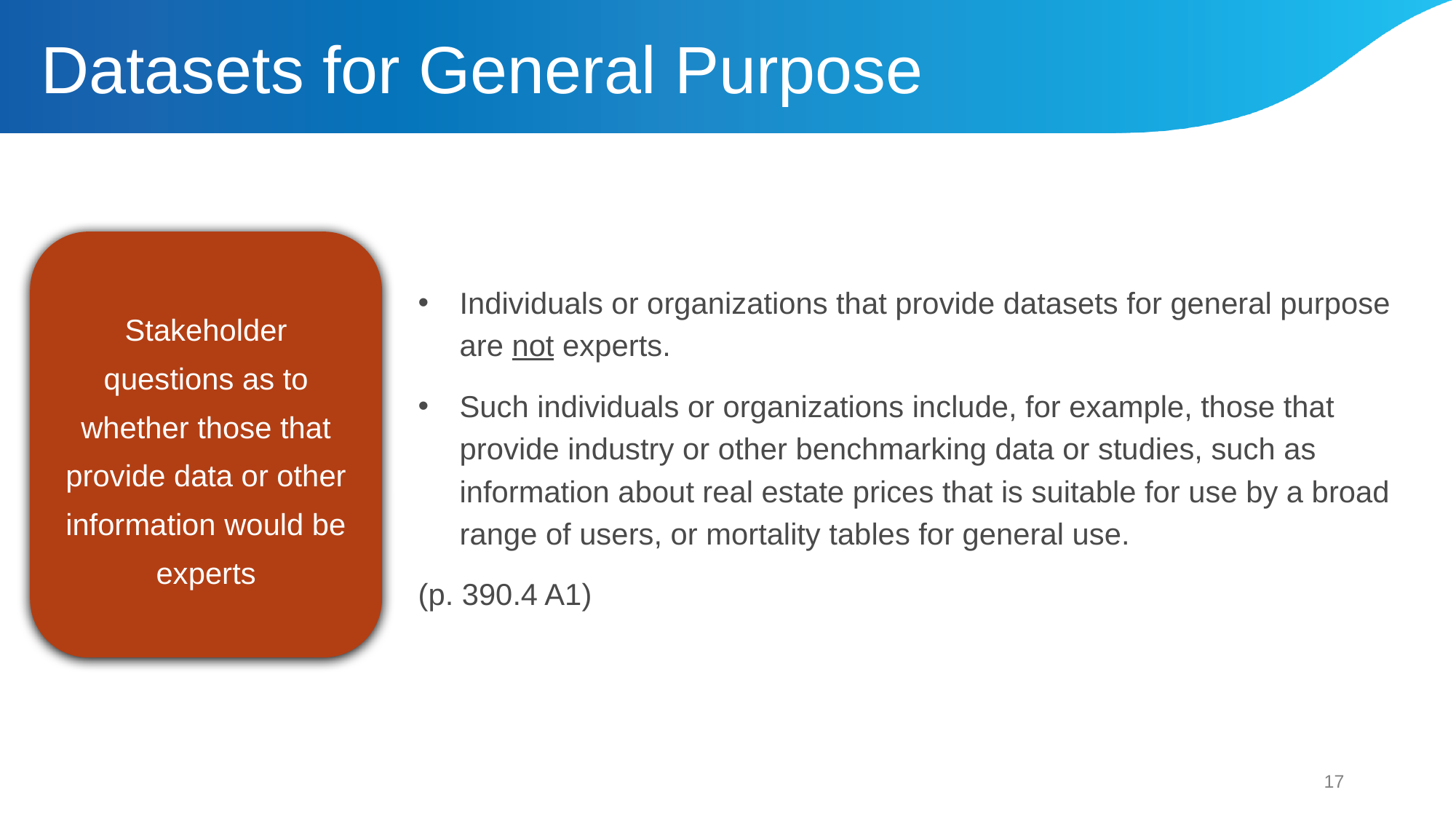

# Datasets for General Purpose
Stakeholder questions as to whether those that provide data or other information would be experts
Individuals or organizations that provide datasets for general purpose are not experts.
Such individuals or organizations include, for example, those that provide industry or other benchmarking data or studies, such as information about real estate prices that is suitable for use by a broad range of users, or mortality tables for general use.
(p. 390.4 A1)
17